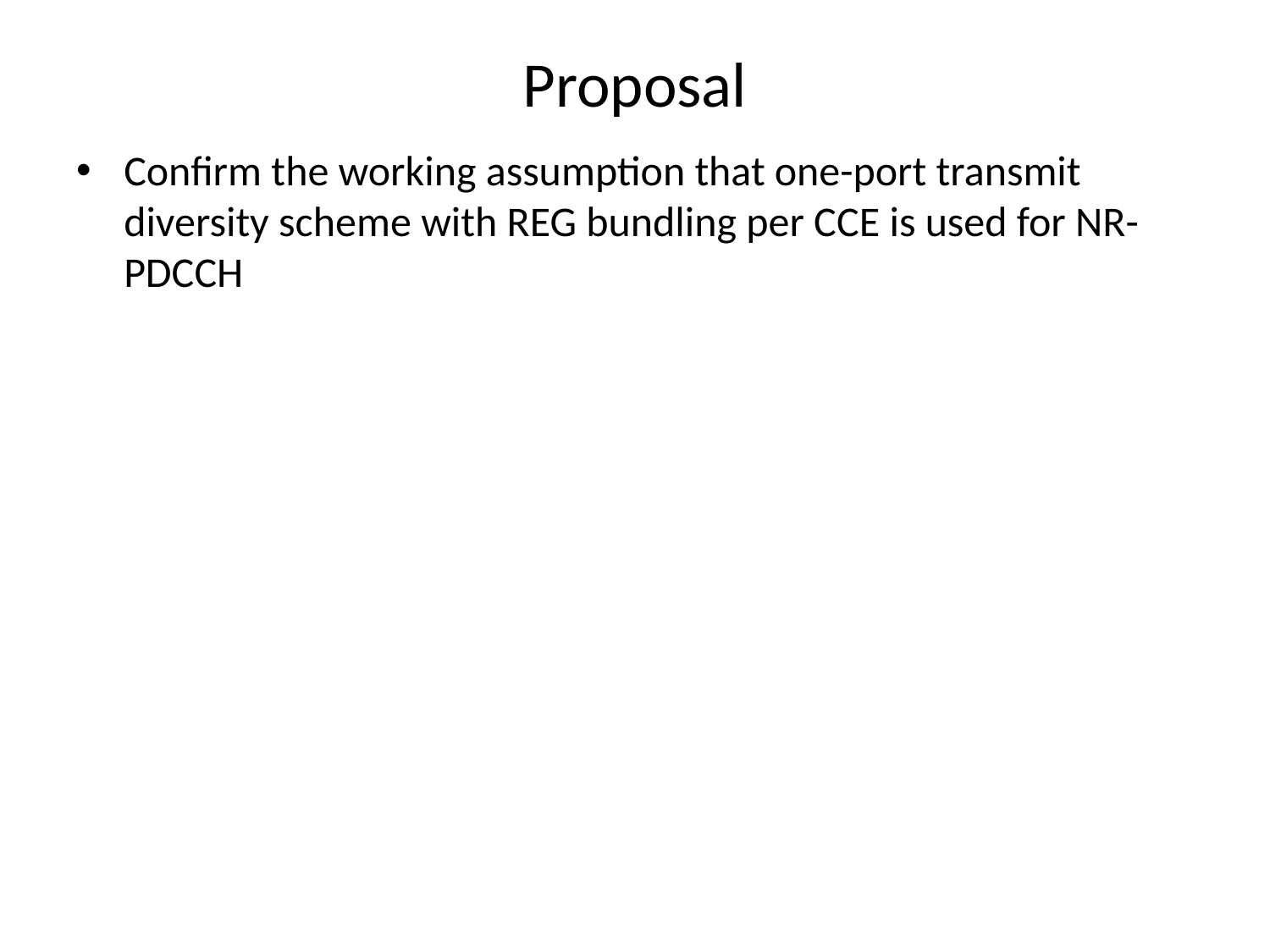

# Proposal
Confirm the working assumption that one-port transmit diversity scheme with REG bundling per CCE is used for NR-PDCCH